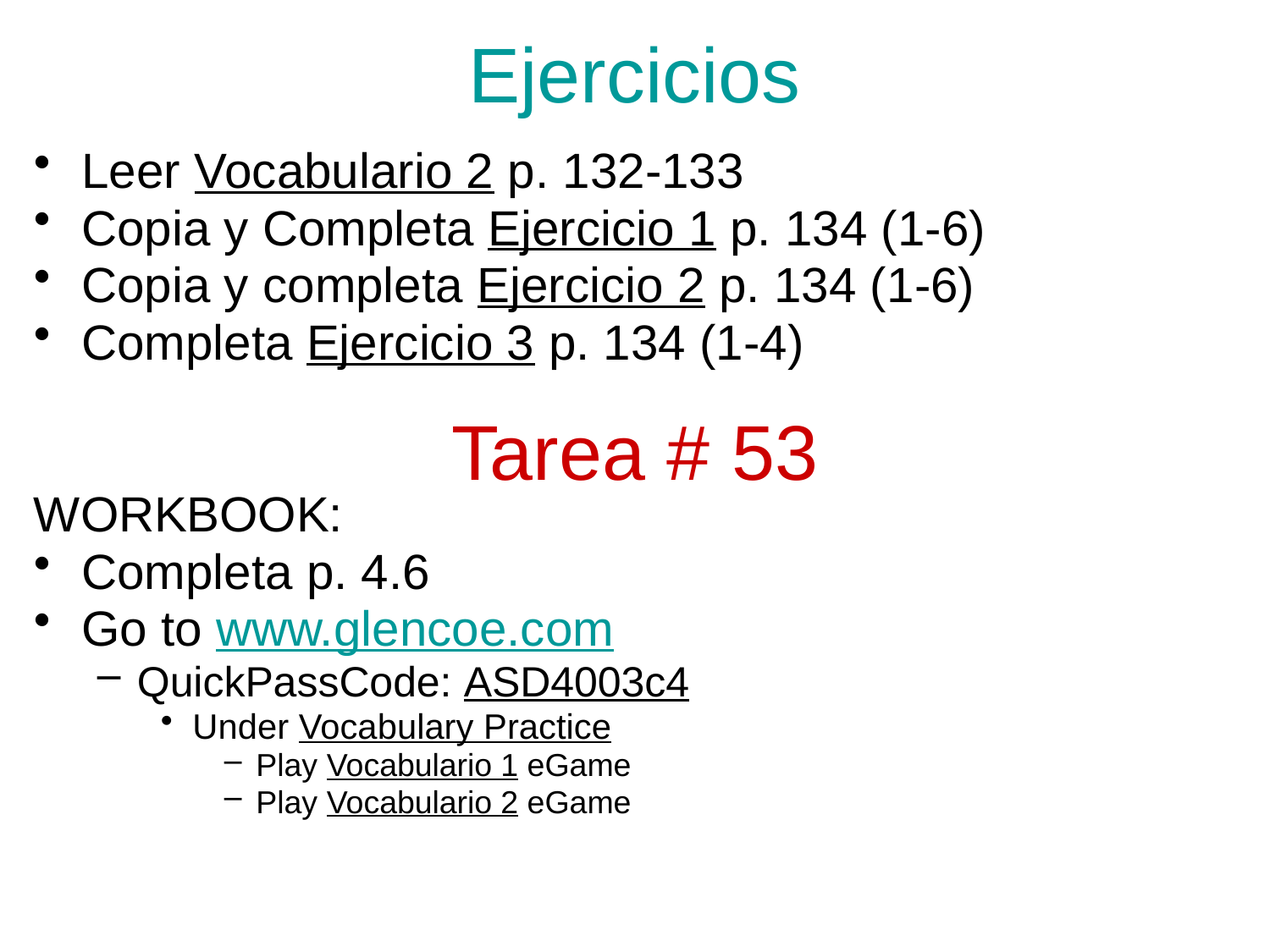

# Ejercicios
Leer Vocabulario 2 p. 132-133
Copia y Completa Ejercicio 1 p. 134 (1-6)
Copia y completa Ejercicio 2 p. 134 (1-6)
Completa Ejercicio 3 p. 134 (1-4)

WORKBOOK:
Completa p. 4.6
Go to www.glencoe.com
QuickPassCode: ASD4003c4
Under Vocabulary Practice
Play Vocabulario 1 eGame
Play Vocabulario 2 eGame
Tarea # 53